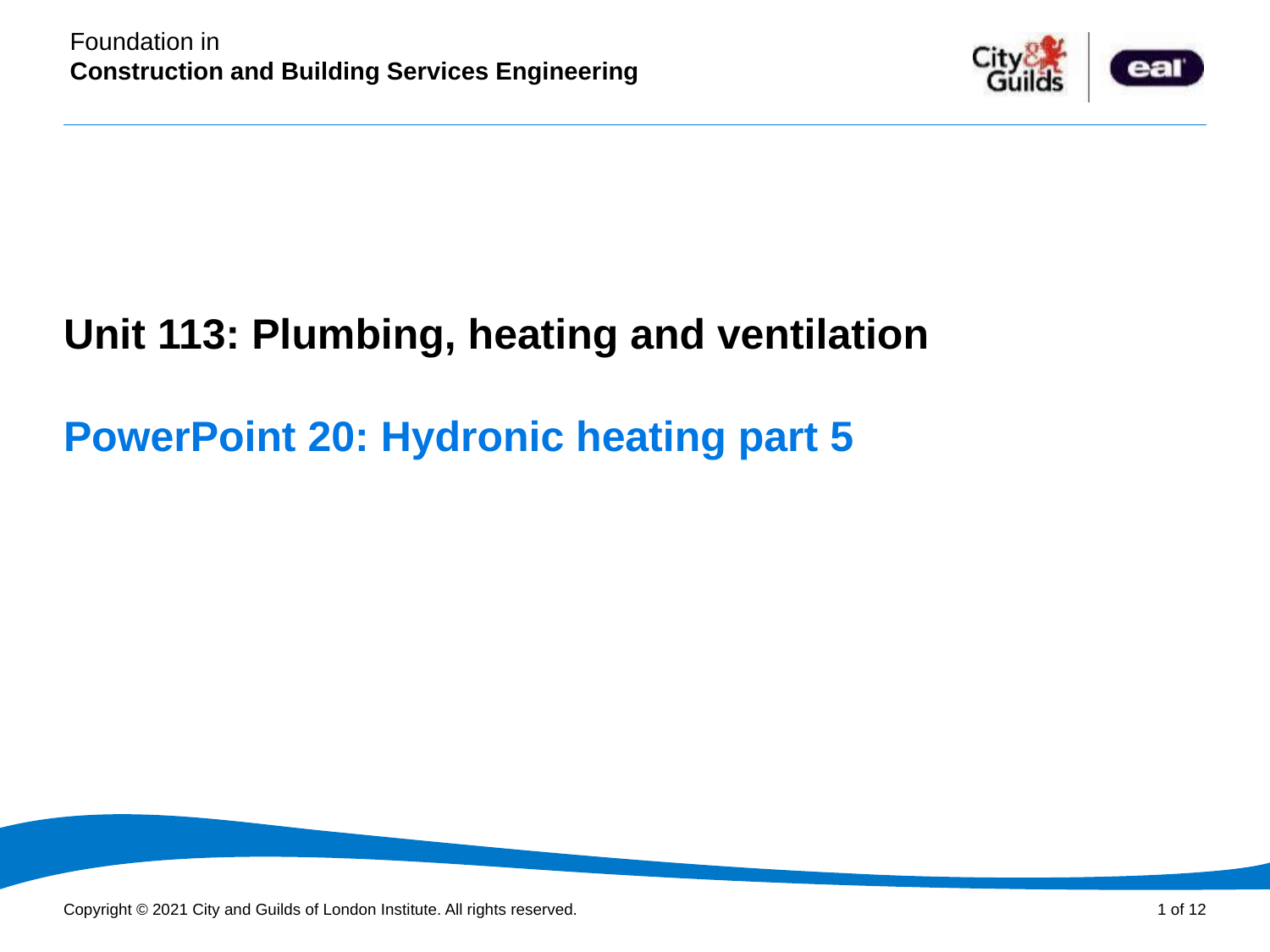

PowerPoint presentation
Unit 113: Plumbing, heating and ventilation
# PowerPoint 20: Hydronic heating part 5